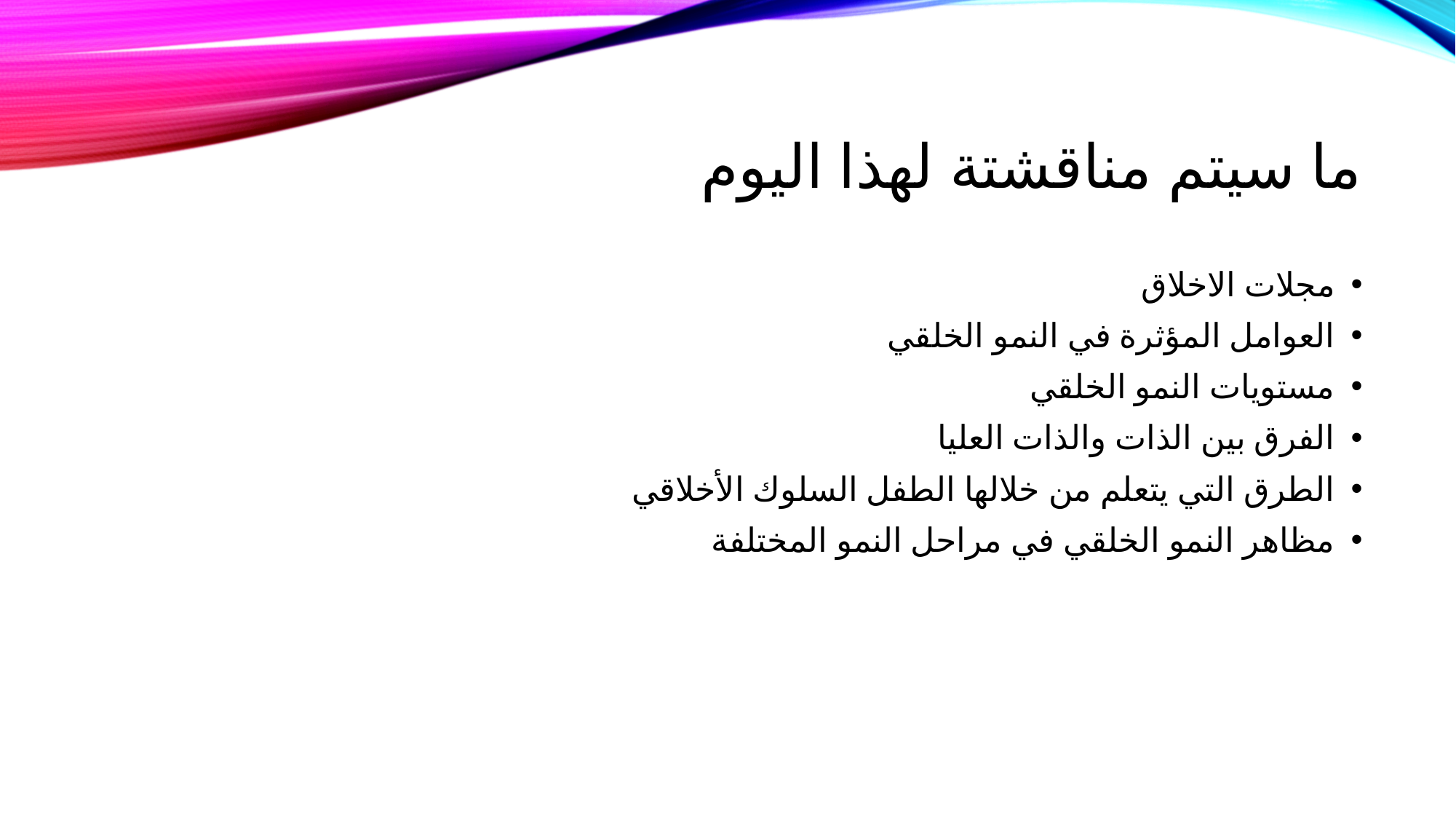

# ما سيتم مناقشتة لهذا اليوم
مجلات الاخلاق
العوامل المؤثرة في النمو الخلقي
مستويات النمو الخلقي
الفرق بين الذات والذات العليا
الطرق التي يتعلم من خلالها الطفل السلوك الأخلاقي
مظاهر النمو الخلقي في مراحل النمو المختلفة